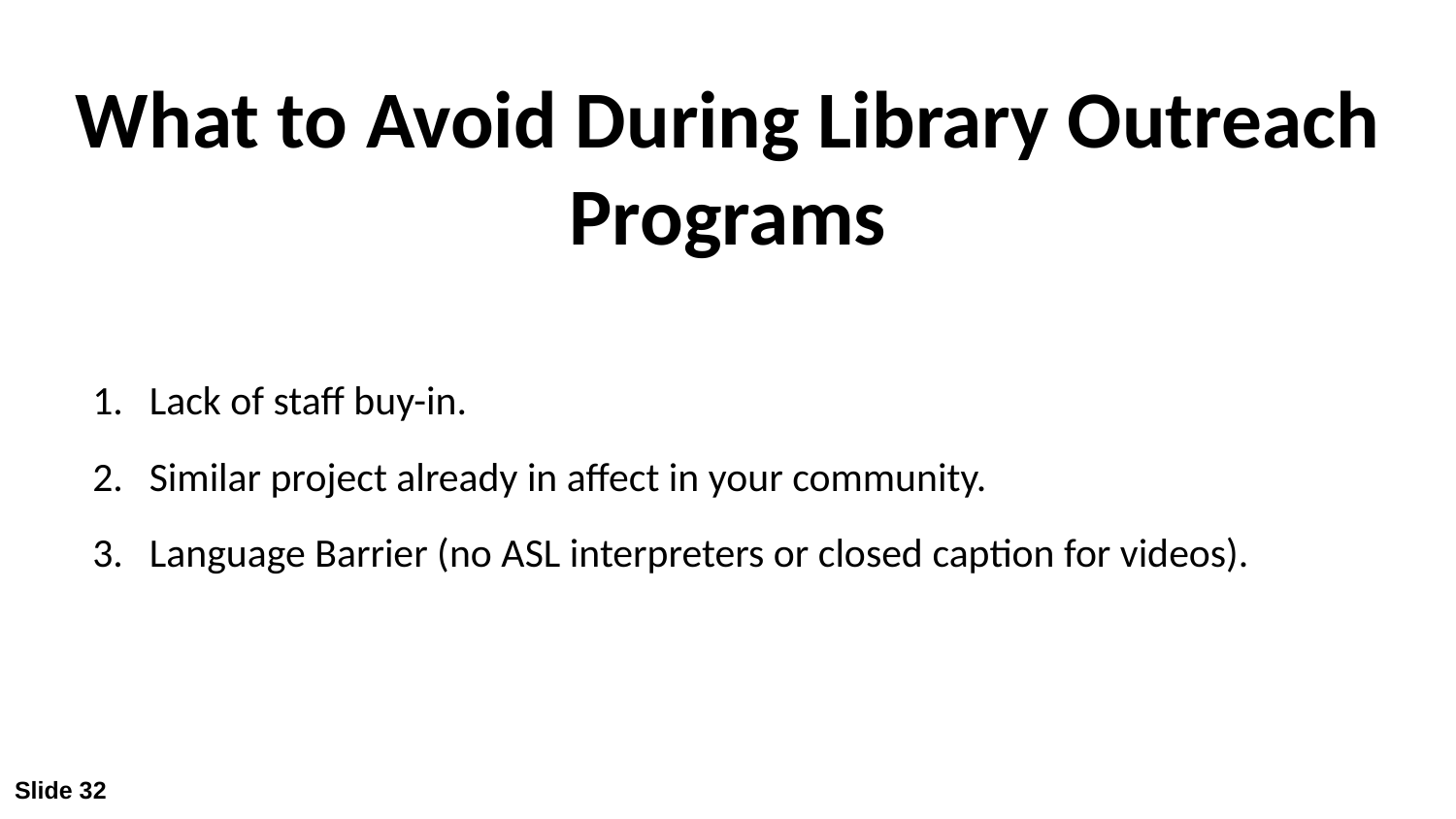

# What to Avoid During Library Outreach Programs
Lack of staff buy-in.
Similar project already in affect in your community.
Language Barrier (no ASL interpreters or closed caption for videos).
Slide 32